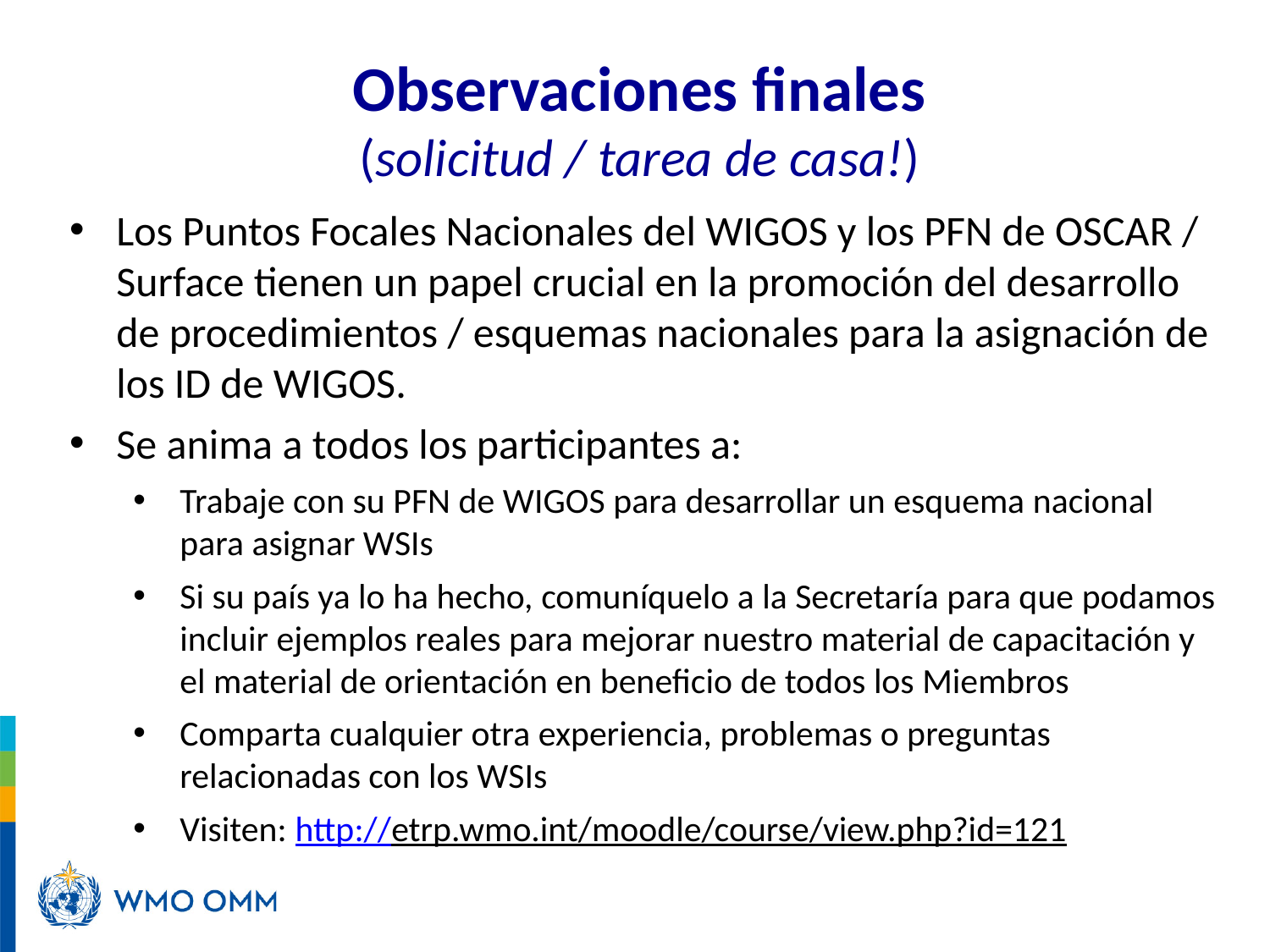

# Observaciones finales (solicitud / tarea de casa!)
Los Puntos Focales Nacionales del WIGOS y los PFN de OSCAR / Surface tienen un papel crucial en la promoción del desarrollo de procedimientos / esquemas nacionales para la asignación de los ID de WIGOS.
Se anima a todos los participantes a:
Trabaje con su PFN de WIGOS para desarrollar un esquema nacional para asignar WSIs
Si su país ya lo ha hecho, comuníquelo a la Secretaría para que podamos incluir ejemplos reales para mejorar nuestro material de capacitación y el material de orientación en beneficio de todos los Miembros
Comparta cualquier otra experiencia, problemas o preguntas relacionadas con los WSIs
Visiten: http://etrp.wmo.int/moodle/course/view.php?id=121